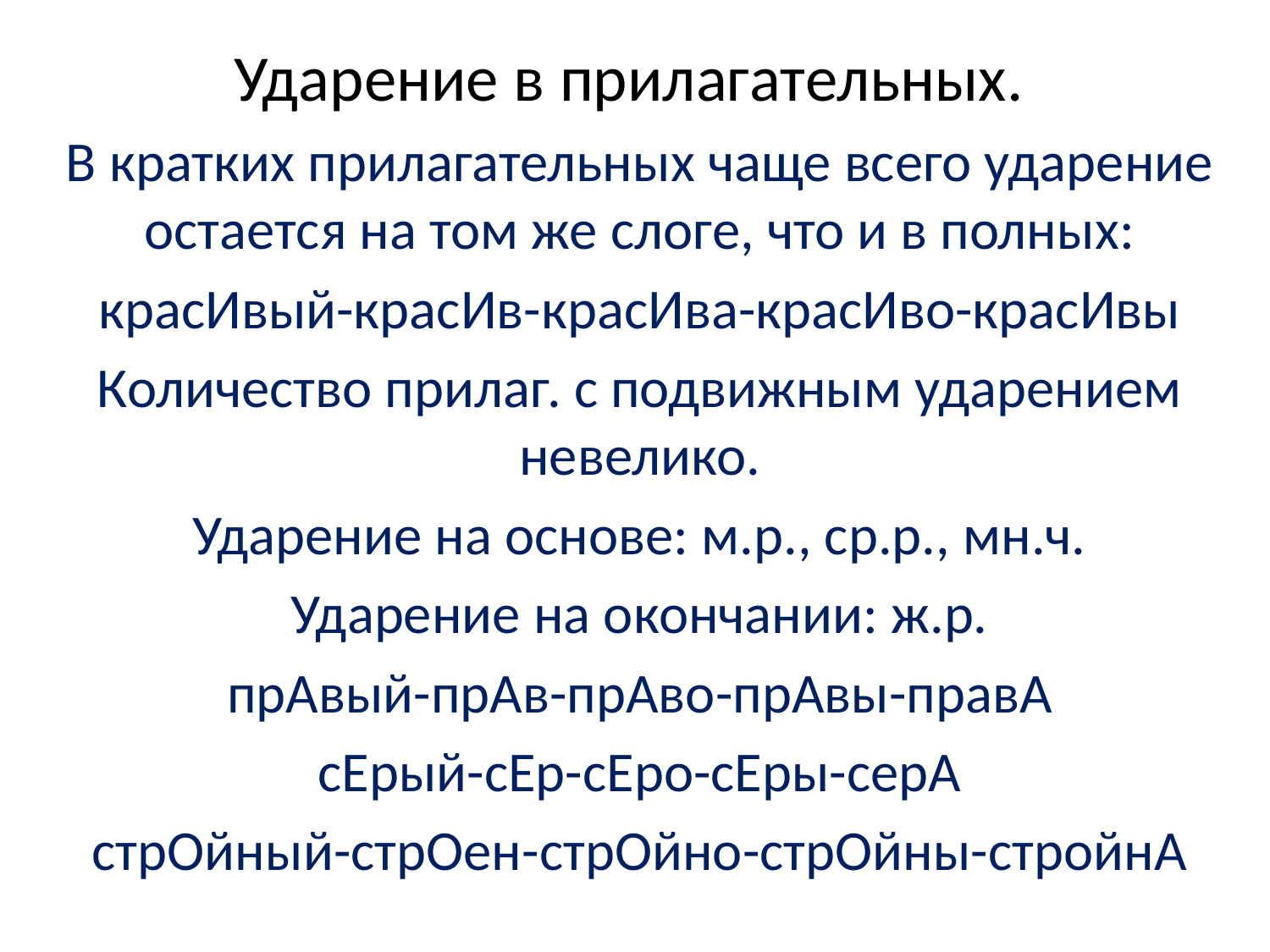

# Ударение в прилагательных.
В кратких прилагательных чаще всего ударение остается на том же слоге, что и в полных:
красИвый-красИв-красИва-красИво-красИвы
Количество прилаг. с подвижным ударением невелико.
Ударение на основе: м.р., ср.р., мн.ч.
Ударение на окончании: ж.р.
прАвый-прАв-прАво-прАвы-правА
сЕрый-сЕр-сЕро-сЕры-серА
стрОйный-стрОен-стрОйно-стрОйны-стройнА